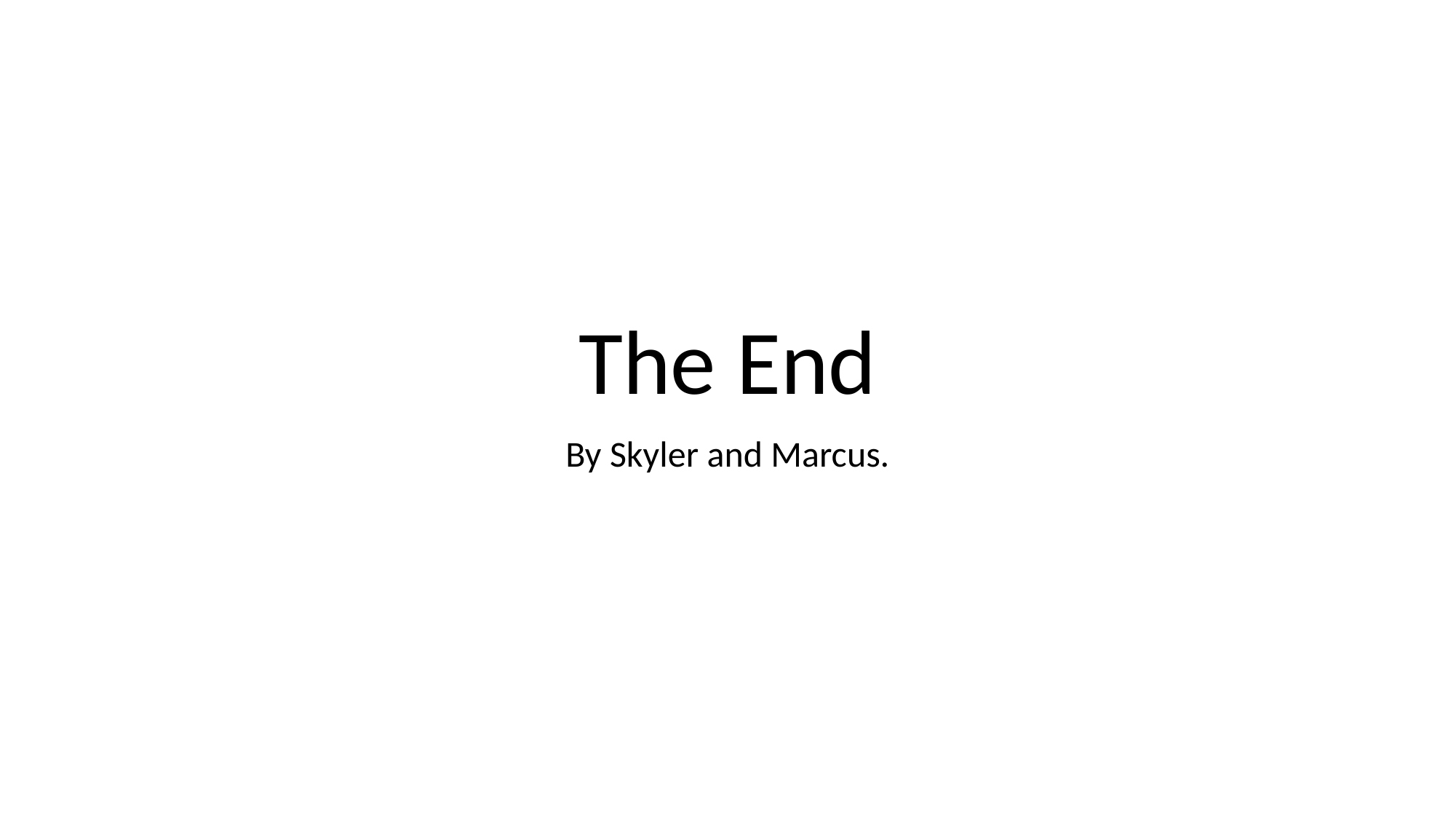

# The End
By Skyler and Marcus.